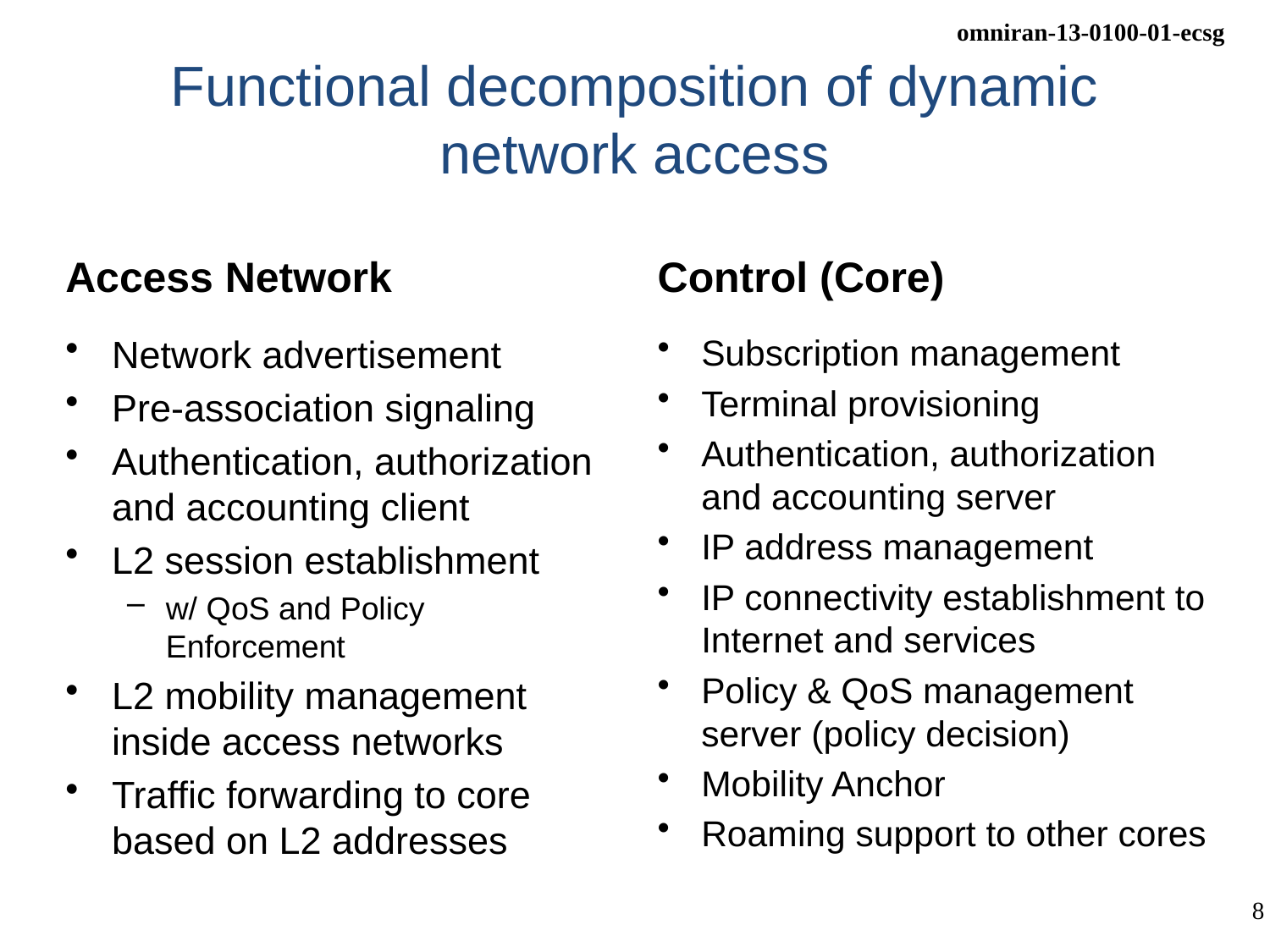

# Functional decomposition of dynamic network access
Access Network
Control (Core)
Network advertisement
Pre-association signaling
Authentication, authorization and accounting client
L2 session establishment
w/ QoS and Policy Enforcement
L2 mobility management inside access networks
Traffic forwarding to core based on L2 addresses
Subscription management
Terminal provisioning
Authentication, authorization and accounting server
IP address management
IP connectivity establishment to Internet and services
Policy & QoS management server (policy decision)
Mobility Anchor
Roaming support to other cores